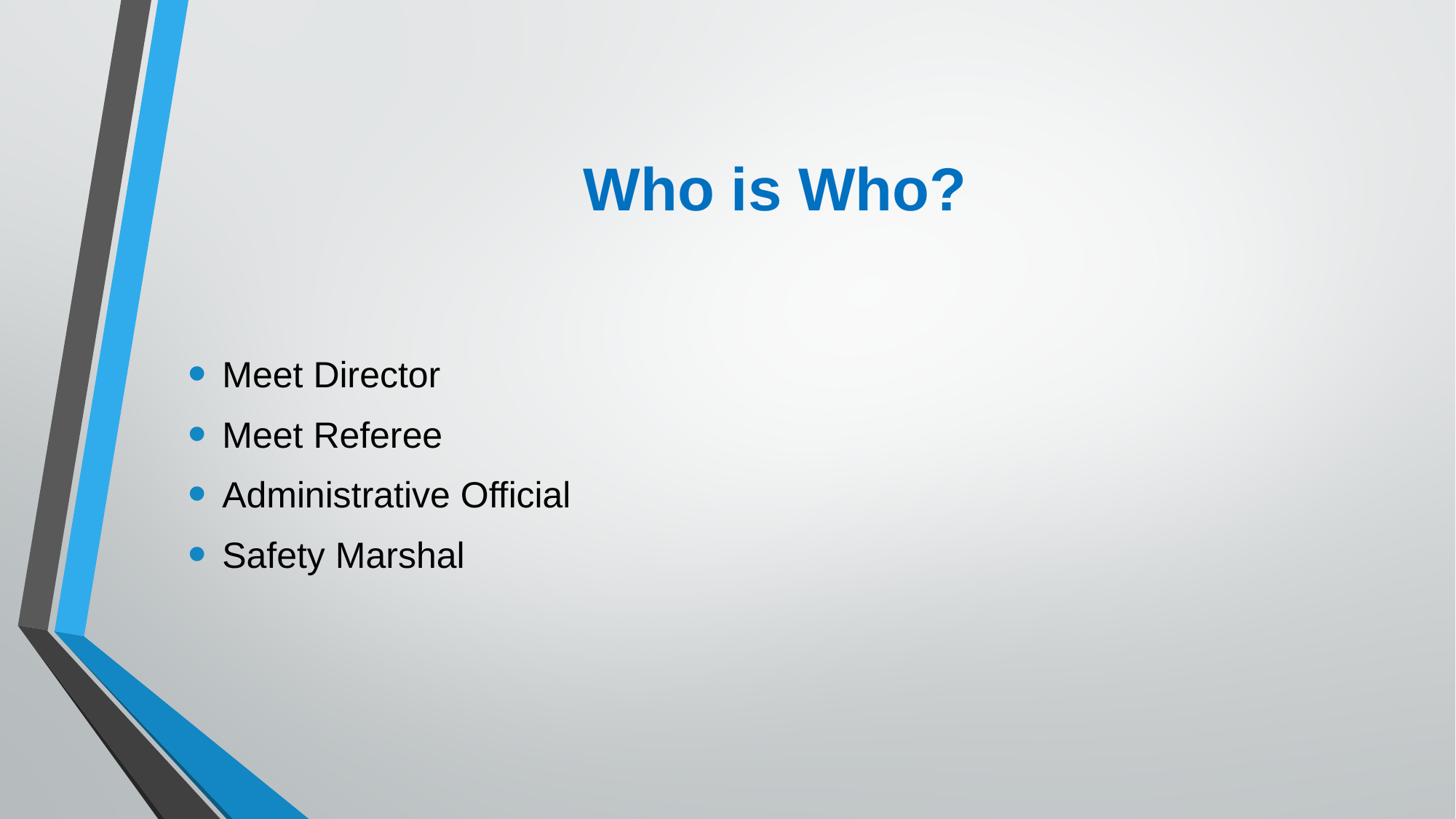

# Who is Who?
Meet Director
Meet Referee
Administrative Official
Safety Marshal